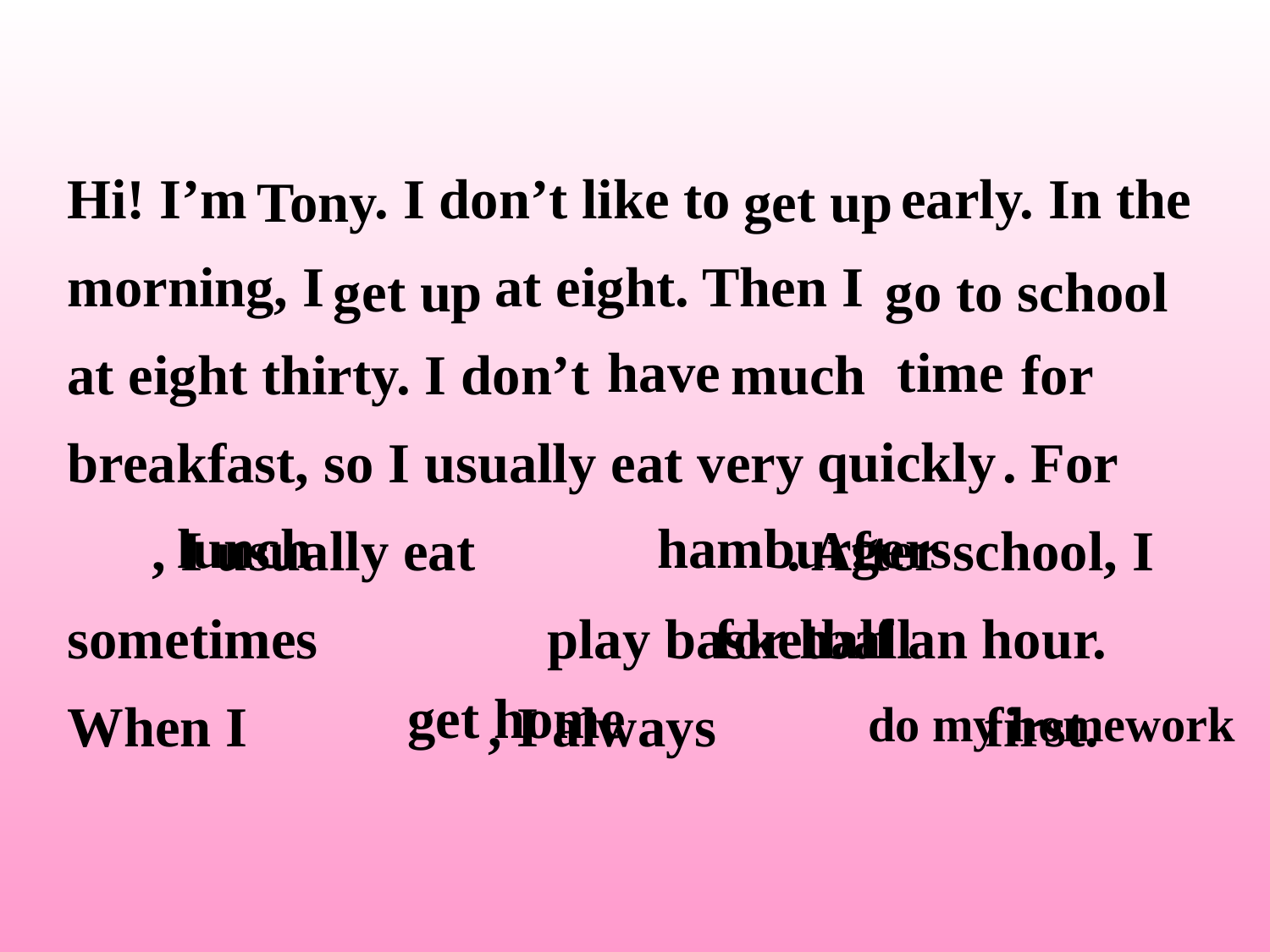

Hi! I’m         . I don’t like to            early. In the morning, I            at eight. Then I                     at eight thirty. I don’t          much           for breakfast, so I usually eat very              . For            , I usually eat                      . After school, I sometimes                            for half an hour. When I                 , I always                   first.
Tony
get up
get up
go to school
have
time
quickly
lunch
hamburgers
play basketball
get home
do my homework